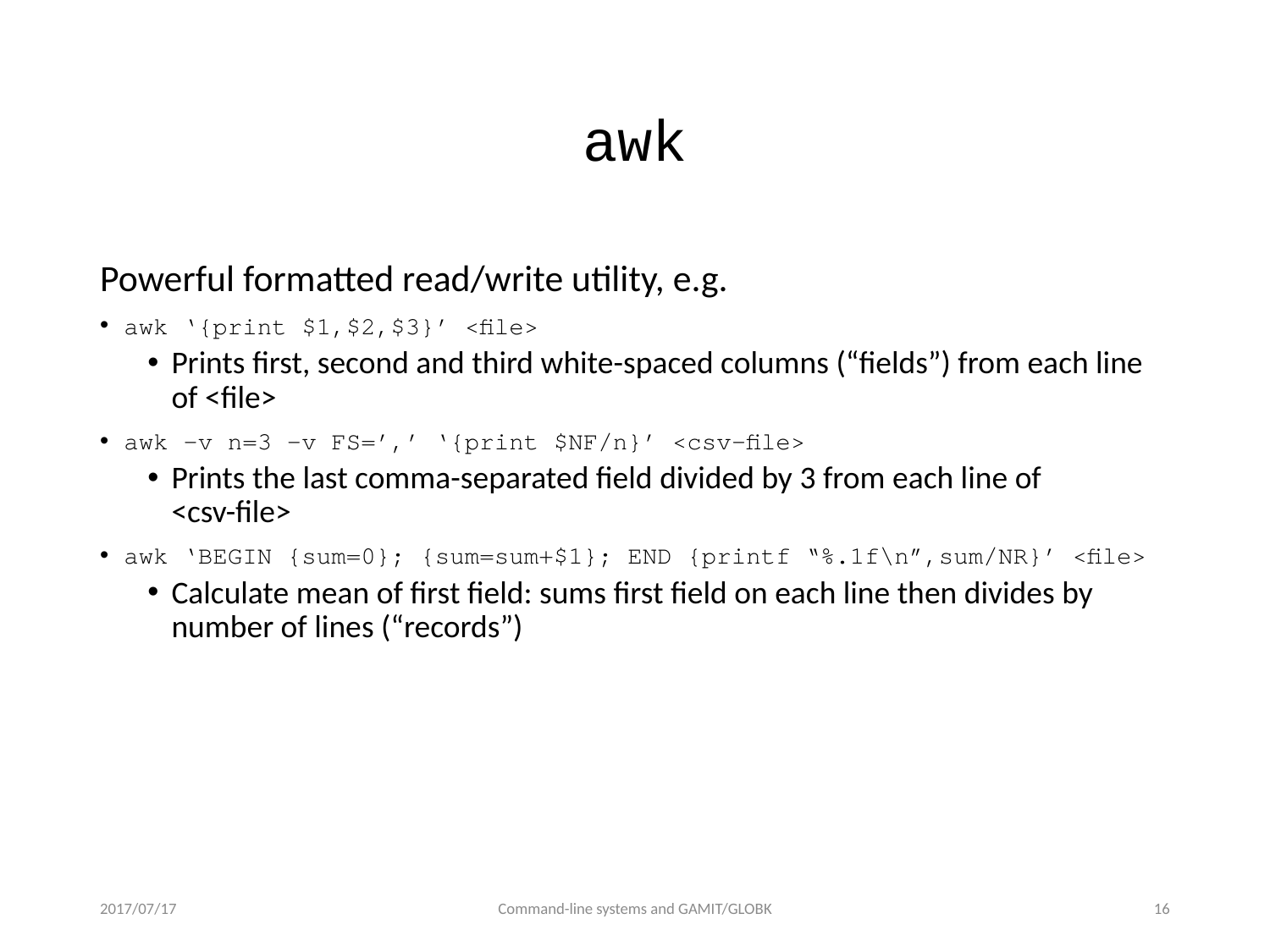

# awk
Powerful formatted read/write utility, e.g.
awk ‘{print $1,$2,$3}’ <file>
Prints first, second and third white-spaced columns (“fields”) from each line of <file>
awk -v n=3 -v FS=’,’ ‘{print $NF/n}’ <csv-file>
Prints the last comma-separated field divided by 3 from each line of
<csv-file>
awk ‘BEGIN {sum=0}; {sum=sum+$1}; END {printf “%.1f\n”,sum/NR}’ <file>
Calculate mean of first field: sums first field on each line then divides by number of lines (“records”)
2017/07/17
Command-line systems and GAMIT/GLOBK
16